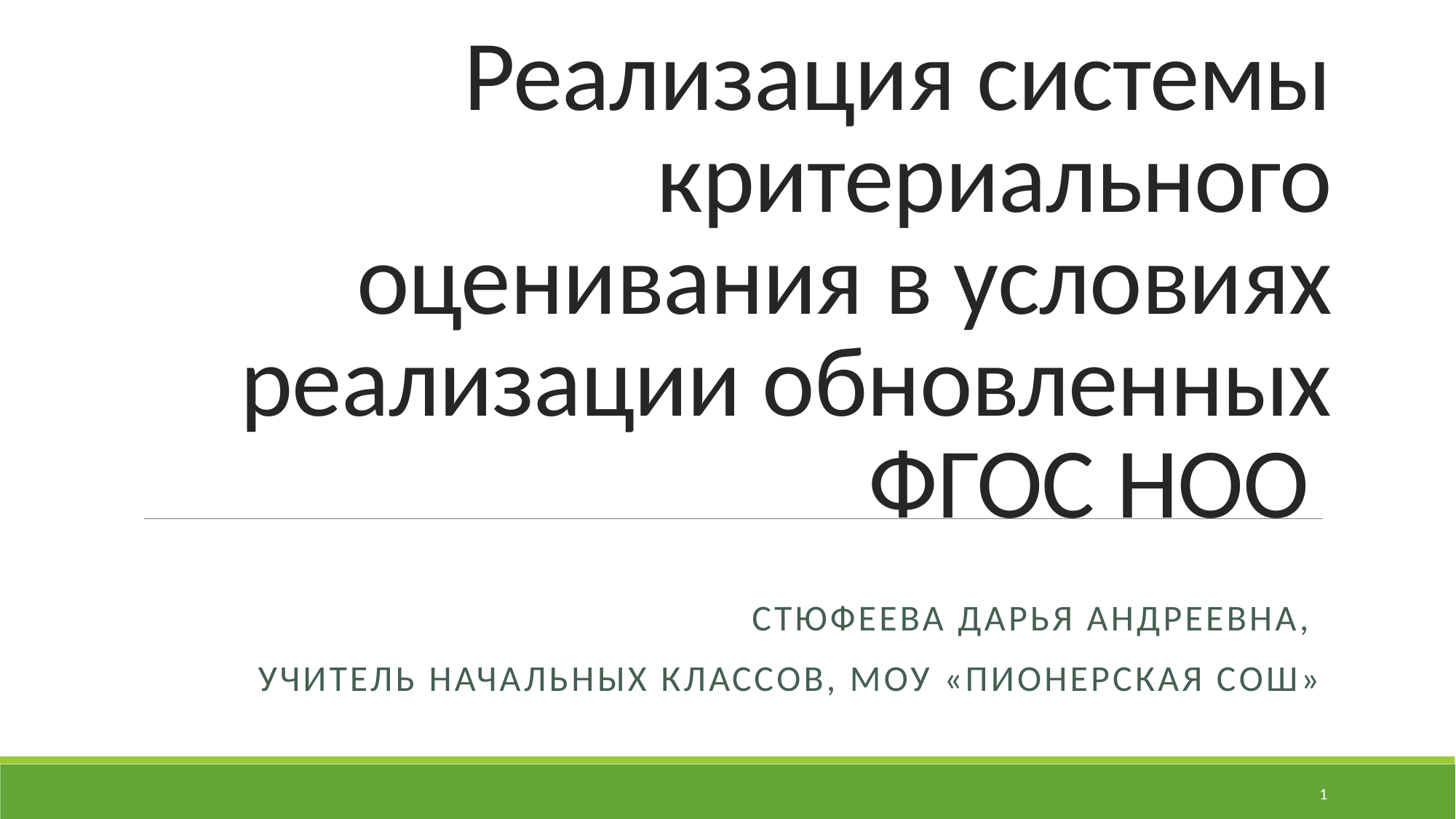

# Реализация системы критериального оценивания в условиях реализации обновленных ФГОС НОО
Стюфеева Дарья Андреевна,
Учитель начальных классов, МОУ «Пионерская СОШ»
1